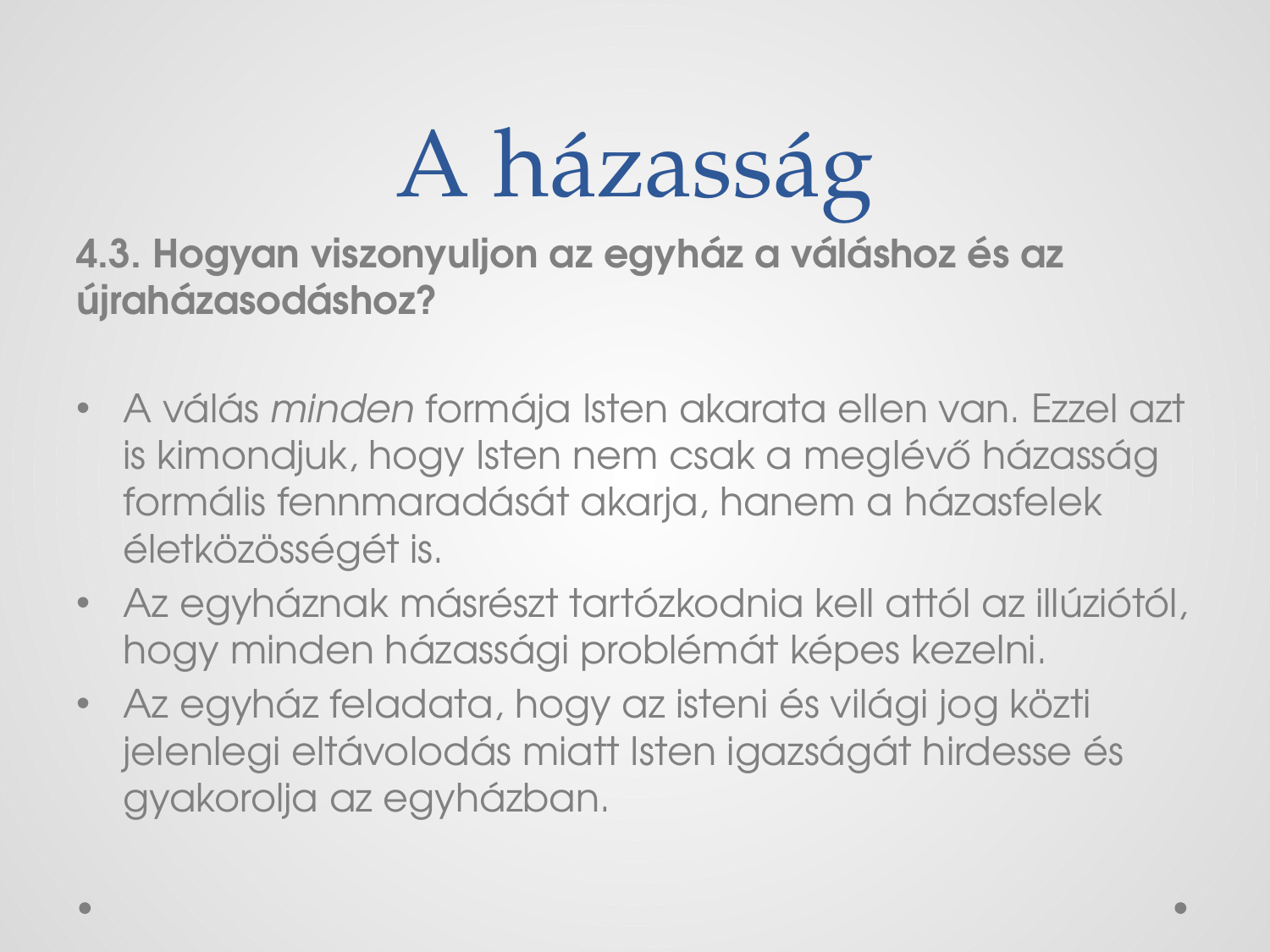

# A házasság
4.3. Hogyan viszonyuljon az egyház a váláshoz és az újraházasodáshoz?

A válás minden formája Isten akarata ellen van. Ezzel azt is kimondjuk, hogy Isten nem csak a meglévő házasság formális fennmaradását akarja, hanem a házasfelek életközösségét is.
Az egyháznak másrészt tartózkodnia kell attól az illúziótól, hogy minden házassági problémát képes kezelni.
Az egyház feladata, hogy az isteni és világi jog közti jelenlegi eltávolodás miatt Isten igazságát hirdesse és gyakorolja az egyházban.